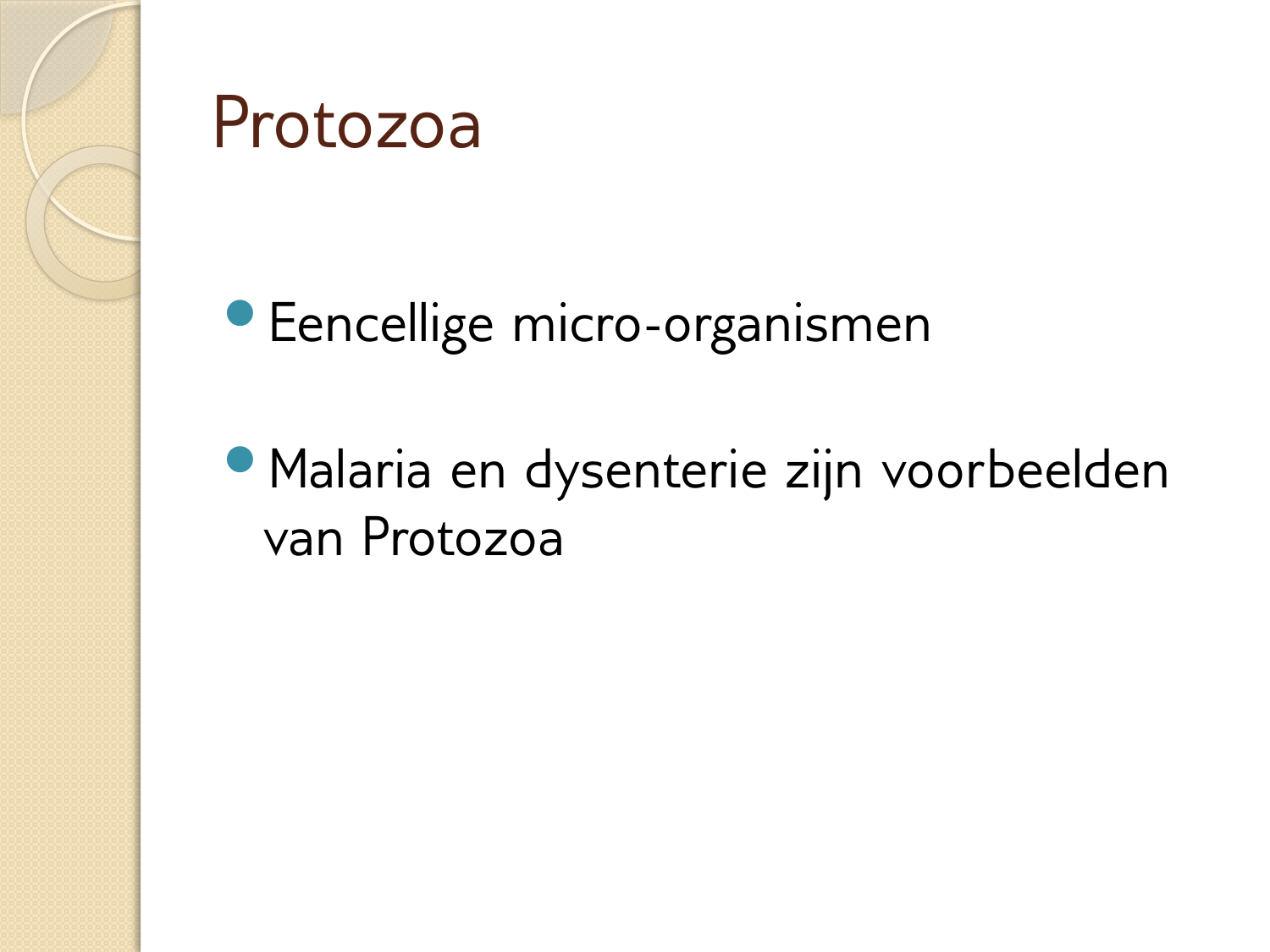

# Protozoa

Eencellige micro-organismen
Malaria en dysenterie zijn voorbeelden van Protozoa